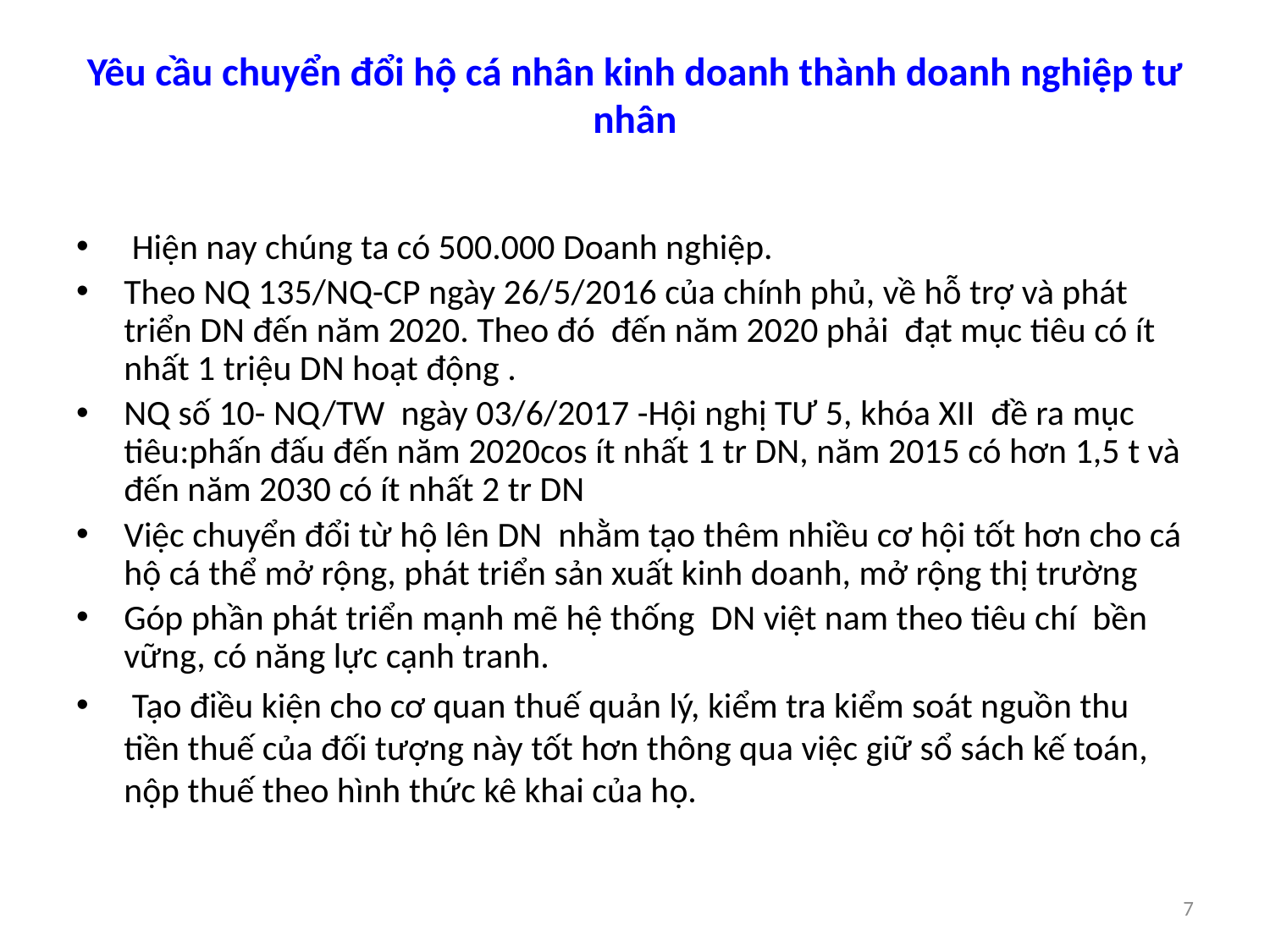

# Yêu cầu chuyển đổi hộ cá nhân kinh doanh thành doanh nghiệp tư nhân
 Hiện nay chúng ta có 500.000 Doanh nghiệp.
Theo NQ 135/NQ-CP ngày 26/5/2016 của chính phủ, về hỗ trợ và phát triển DN đến năm 2020. Theo đó  đến năm 2020 phải  đạt mục tiêu có ít nhất 1 triệu DN hoạt động .
NQ số 10- NQ/TW  ngày 03/6/2017 -Hội nghị TƯ 5, khóa XII  đề ra mục tiêu:phấn đấu đến năm 2020cos ít nhất 1 tr DN, năm 2015 có hơn 1,5 t và đến năm 2030 có ít nhất 2 tr DN
Việc chuyển đổi từ hộ lên DN  nhằm tạo thêm nhiều cơ hội tốt hơn cho cá hộ cá thể mở rộng, phát triển sản xuất kinh doanh, mở rộng thị trường
Góp phần phát triển mạnh mẽ hệ thống  DN việt nam theo tiêu chí  bền vững, có năng lực cạnh tranh.
 Tạo điều kiện cho cơ quan thuế quản lý, kiểm tra kiểm soát nguồn thu tiền thuế của đối tượng này tốt hơn thông qua việc giữ sổ sách kế toán, nộp thuế theo hình thức kê khai của họ.
7